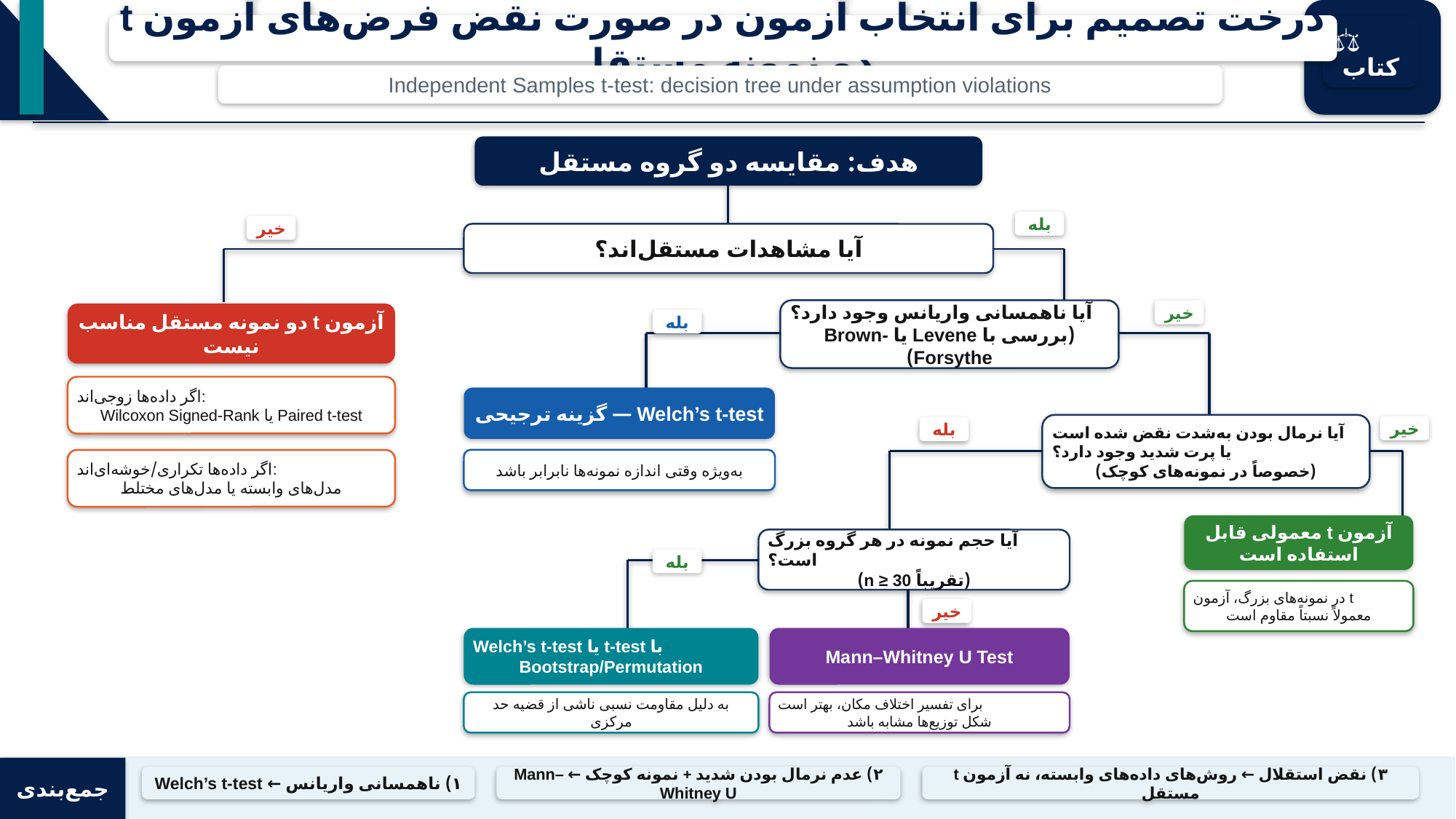

درخت تصمیم برای انتخاب آزمون در صورت نقض فرض‌های آزمون t دو نمونه مستقل
⚖
کتاب
Independent Samples t-test: decision tree under assumption violations
هدف: مقایسه دو گروه مستقل
بله
خیر
آیا مشاهدات مستقل‌اند؟
آیا ناهمسانی واریانس وجود دارد؟
(بررسی با Levene یا Brown-Forsythe)
خیر
آزمون t دو نمونه مستقل مناسب نیست
بله
اگر داده‌ها زوجی‌اند:
Paired t-test یا Wilcoxon Signed-Rank
Welch’s t-test — گزینه ترجیحی
آیا نرمال بودن به‌شدت نقض شده است
یا پرت شدید وجود دارد؟
(خصوصاً در نمونه‌های کوچک)
خیر
بله
اگر داده‌ها تکراری/خوشه‌ای‌اند:
مدل‌های وابسته یا مدل‌های مختلط
به‌ویژه وقتی اندازه نمونه‌ها نابرابر باشد
آزمون t معمولی قابل استفاده است
آیا حجم نمونه در هر گروه بزرگ است؟
(تقریباً n ≥ 30)
بله
در نمونه‌های بزرگ، آزمون t
معمولاً نسبتاً مقاوم است
خیر
Welch’s t-test یا t-test با
Bootstrap/Permutation
Mann–Whitney U Test
به دلیل مقاومت نسبی ناشی از قضیه حد مرکزی
برای تفسیر اختلاف مکان، بهتر است
شکل توزیع‌ها مشابه باشد

جمع‌بندی
۱) ناهمسانی واریانس ← Welch’s t-test
۲) عدم نرمال بودن شدید + نمونه کوچک ← Mann–Whitney U
۳) نقض استقلال ← روش‌های داده‌های وابسته، نه آزمون t مستقل